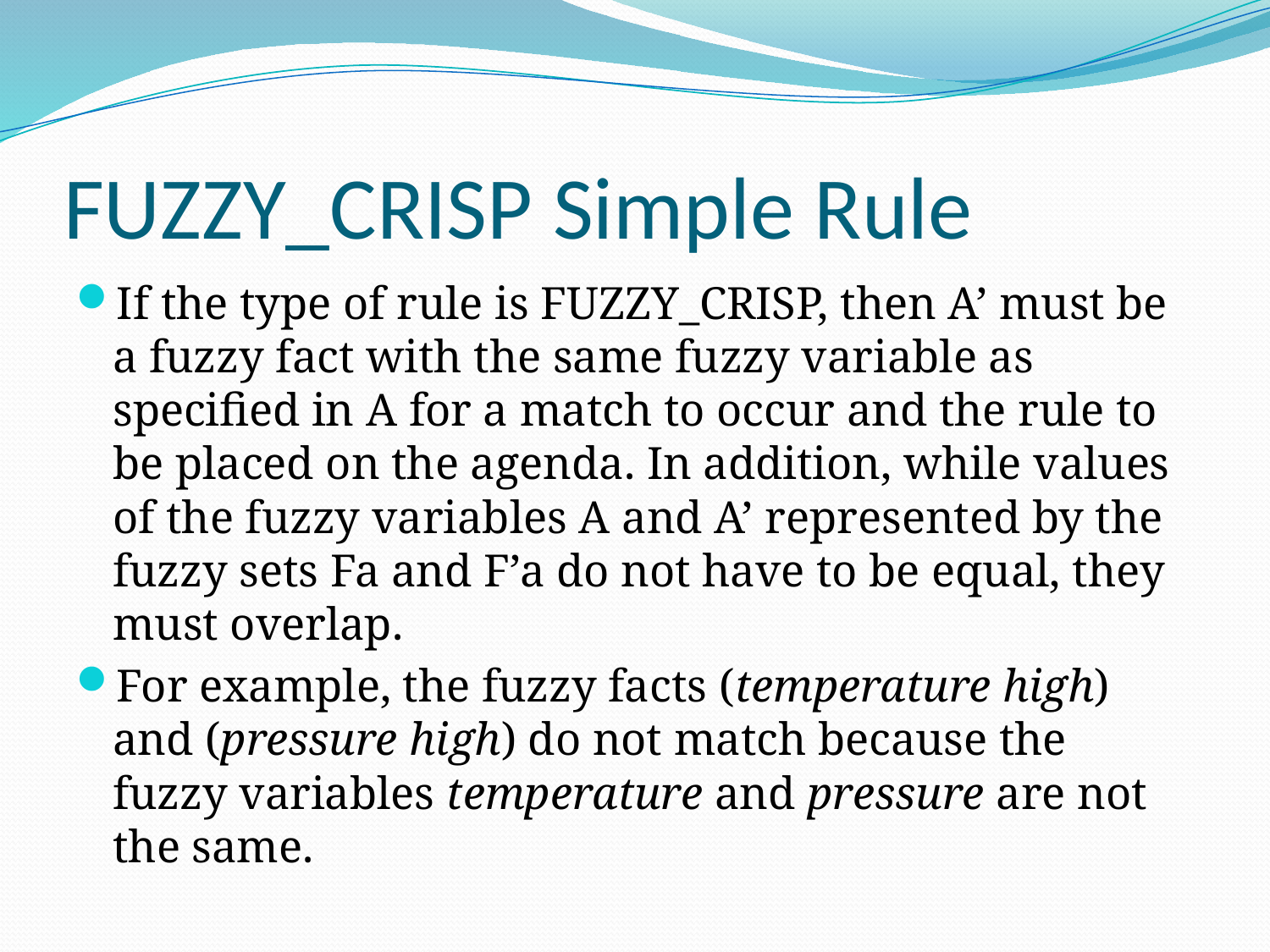

# FUZZY_CRISP Simple Rule
If the type of rule is FUZZY_CRISP, then A’ must be a fuzzy fact with the same fuzzy variable as specified in A for a match to occur and the rule to be placed on the agenda. In addition, while values of the fuzzy variables A and A’ represented by the fuzzy sets Fa and F’a do not have to be equal, they must overlap.
For example, the fuzzy facts (temperature high) and (pressure high) do not match because the fuzzy variables temperature and pressure are not the same.